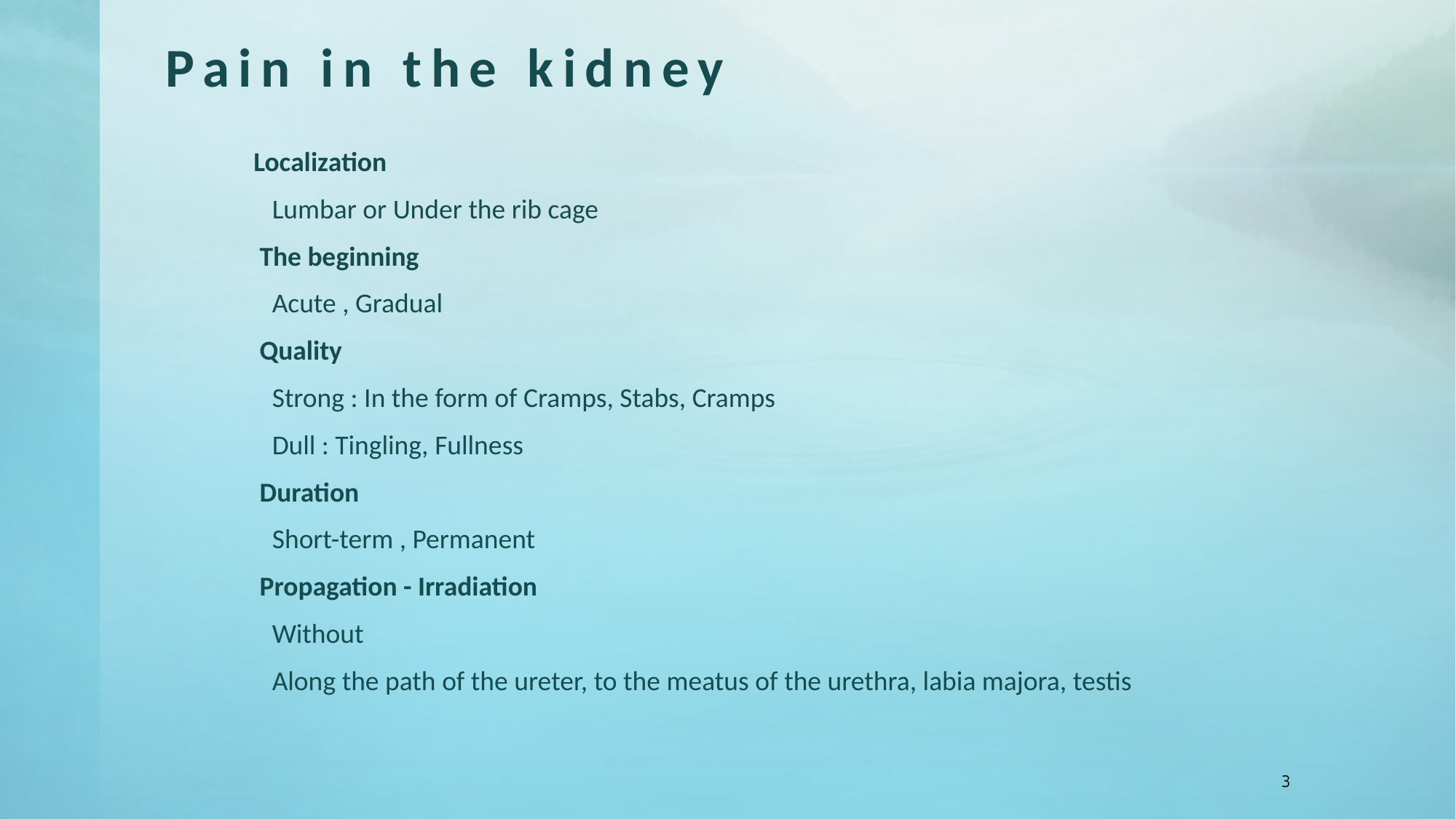

# Pain in the kidney
 Localization
    Lumbar or Under the rib cage
  The beginning
    Acute , Gradual
  Quality
    Strong : In the form of Cramps, Stabs, Cramps
    Dull : Tingling, Fullness
  Duration
    Short-term , Permanent
  Propagation - Irradiation
    Without
    Along the path of the ureter, to the meatus of the urethra, labia majora, testis
3